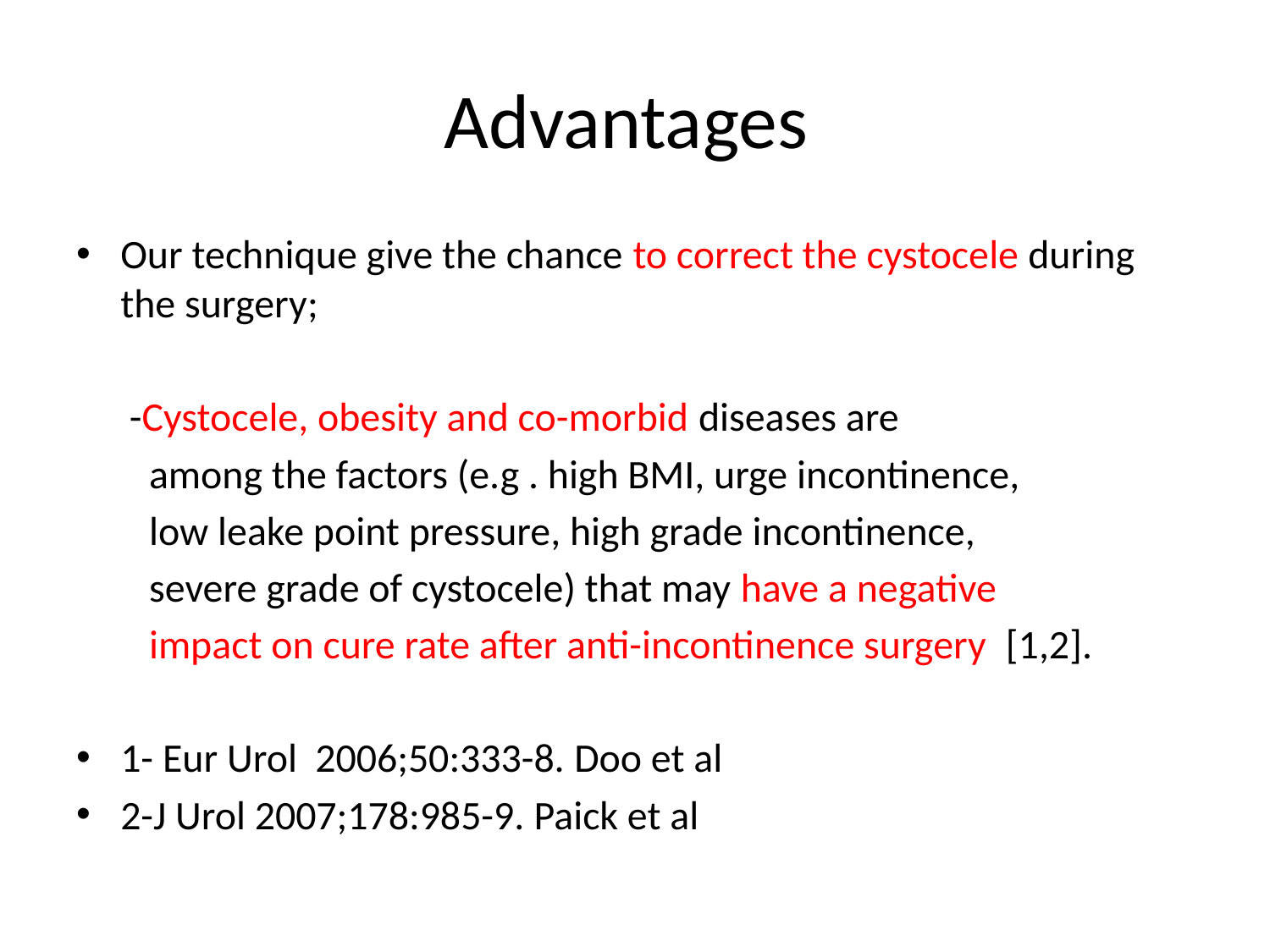

# Advantages
Our technique give the chance to correct the cystocele during  the surgery;

 	 -Cystocele, obesity and co-morbid diseases are
        among the factors (e.g . high BMI, urge incontinence,
        low leake point pressure, high grade incontinence,
        severe grade of cystocele) that may have a negative
        impact on cure rate after anti-incontinence surgery  [1,2].

1- Eur Urol  2006;50:333-8. Doo et al
2-J Urol 2007;178:985-9. Paick et al